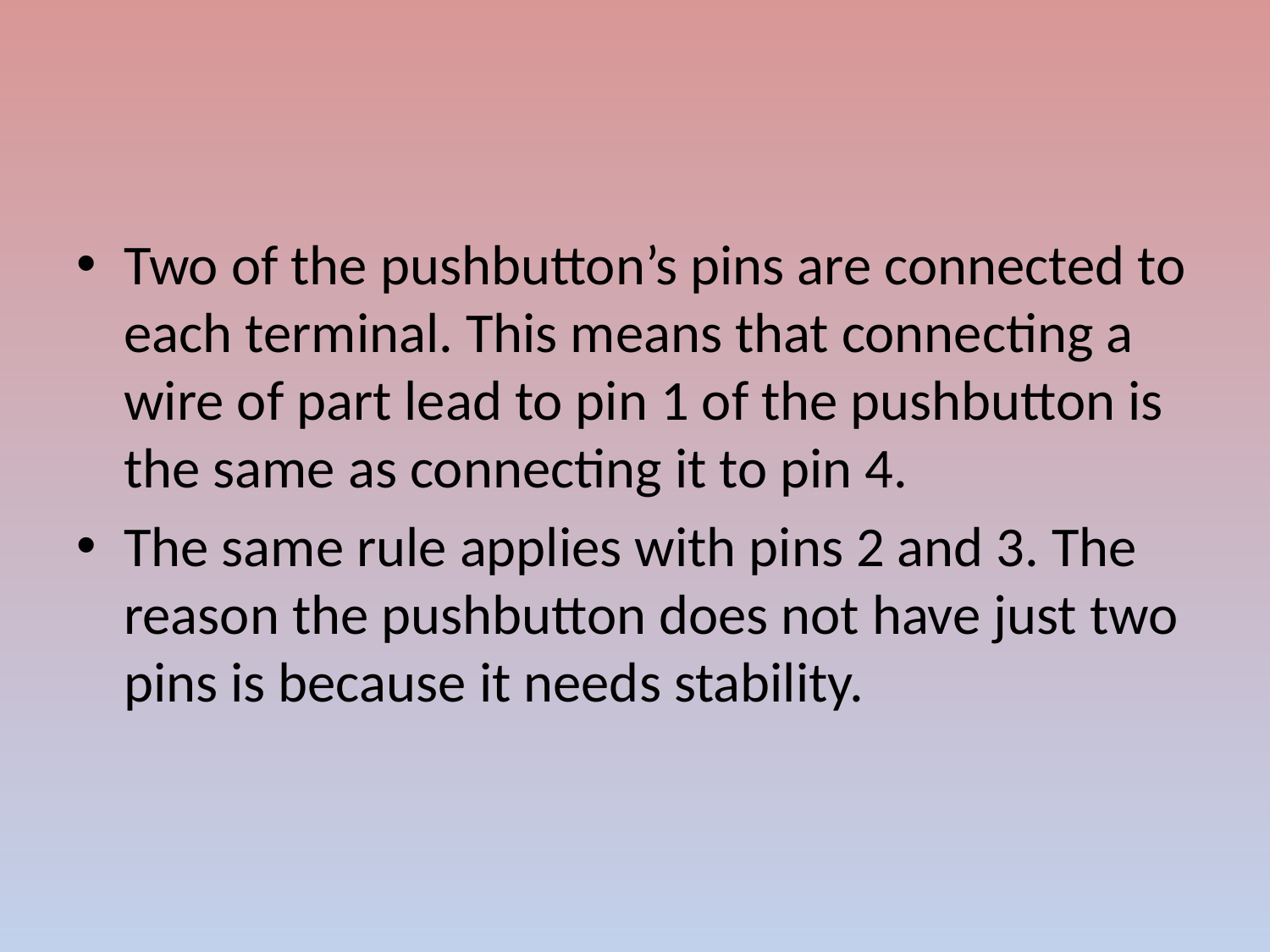

#
Two of the pushbutton’s pins are connected to each terminal. This means that connecting a wire of part lead to pin 1 of the pushbutton is the same as connecting it to pin 4.
The same rule applies with pins 2 and 3. The reason the pushbutton does not have just two pins is because it needs stability.